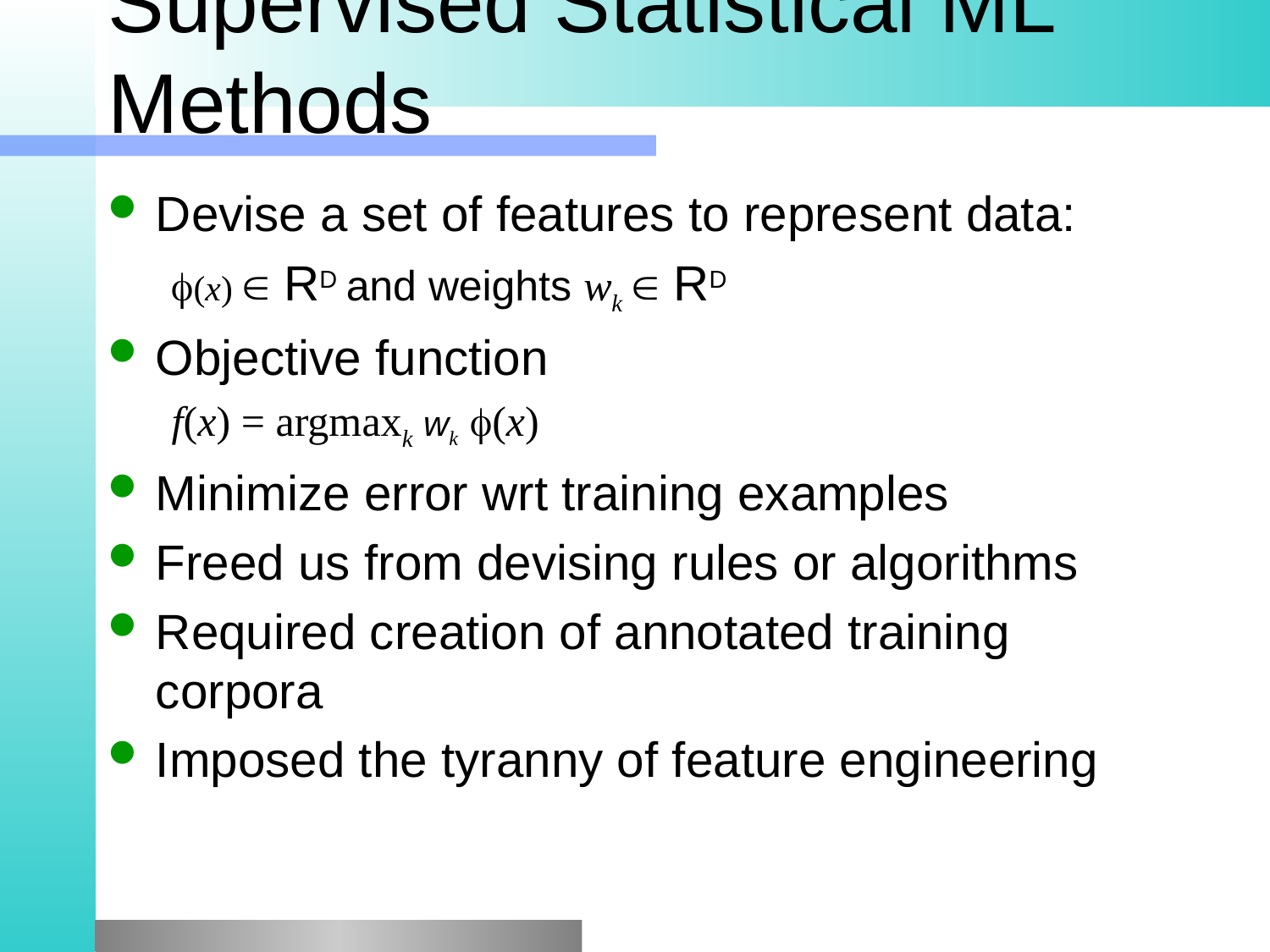

# Supervised Statistical ML Methods
Devise a set of features to represent data:
φ(x) ∈ RD and weights wk ∈ RD
Objective function
f(x) = argmaxk wk φ(x)
Minimize error wrt training examples
Freed us from devising rules or algorithms
Required creation of annotated training corpora
Imposed the tyranny of feature engineering